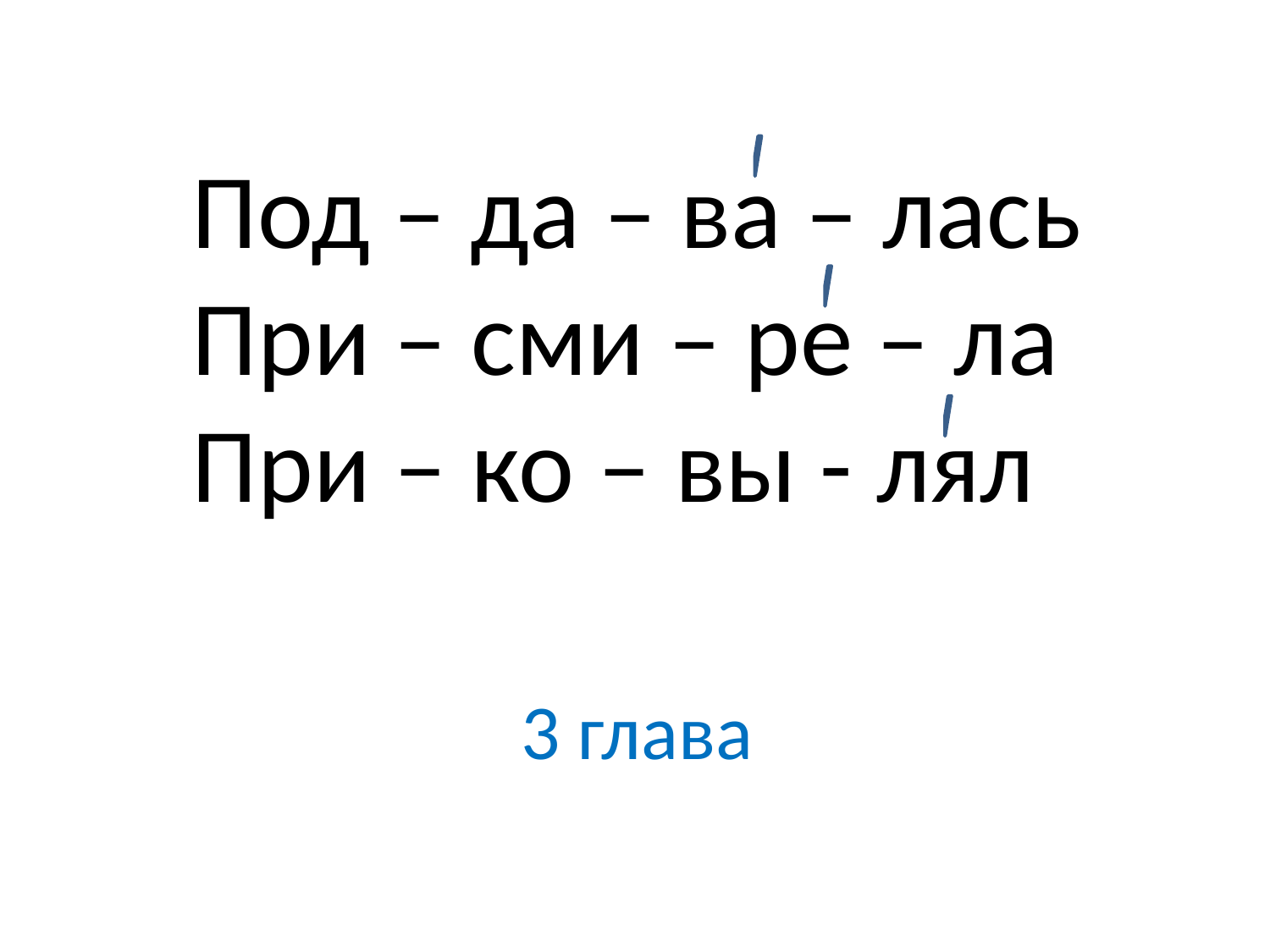

Под – да – ва – лась
При – сми – ре – ла
При – ко – вы - лял

3 глава